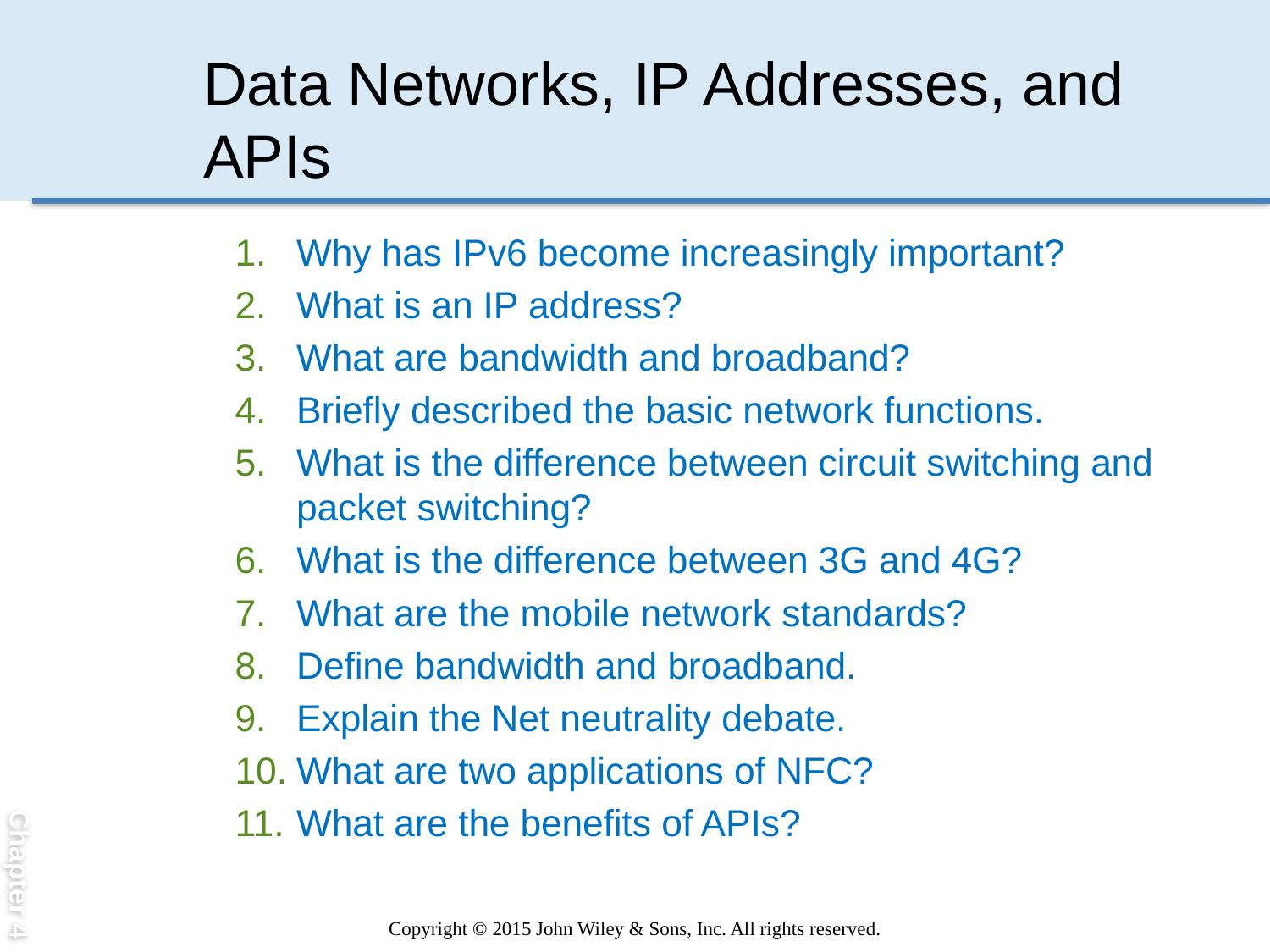

Chapter 4
# Data Networks, IP Addresses, and APIs
Why has IPv6 become increasingly important?
What is an IP address?
What are bandwidth and broadband?
Briefly described the basic network functions.
What is the difference between circuit switching and packet switching?
What is the difference between 3G and 4G?
What are the mobile network standards?
Define bandwidth and broadband.
Explain the Net neutrality debate.
What are two applications of NFC?
What are the benefits of APIs?